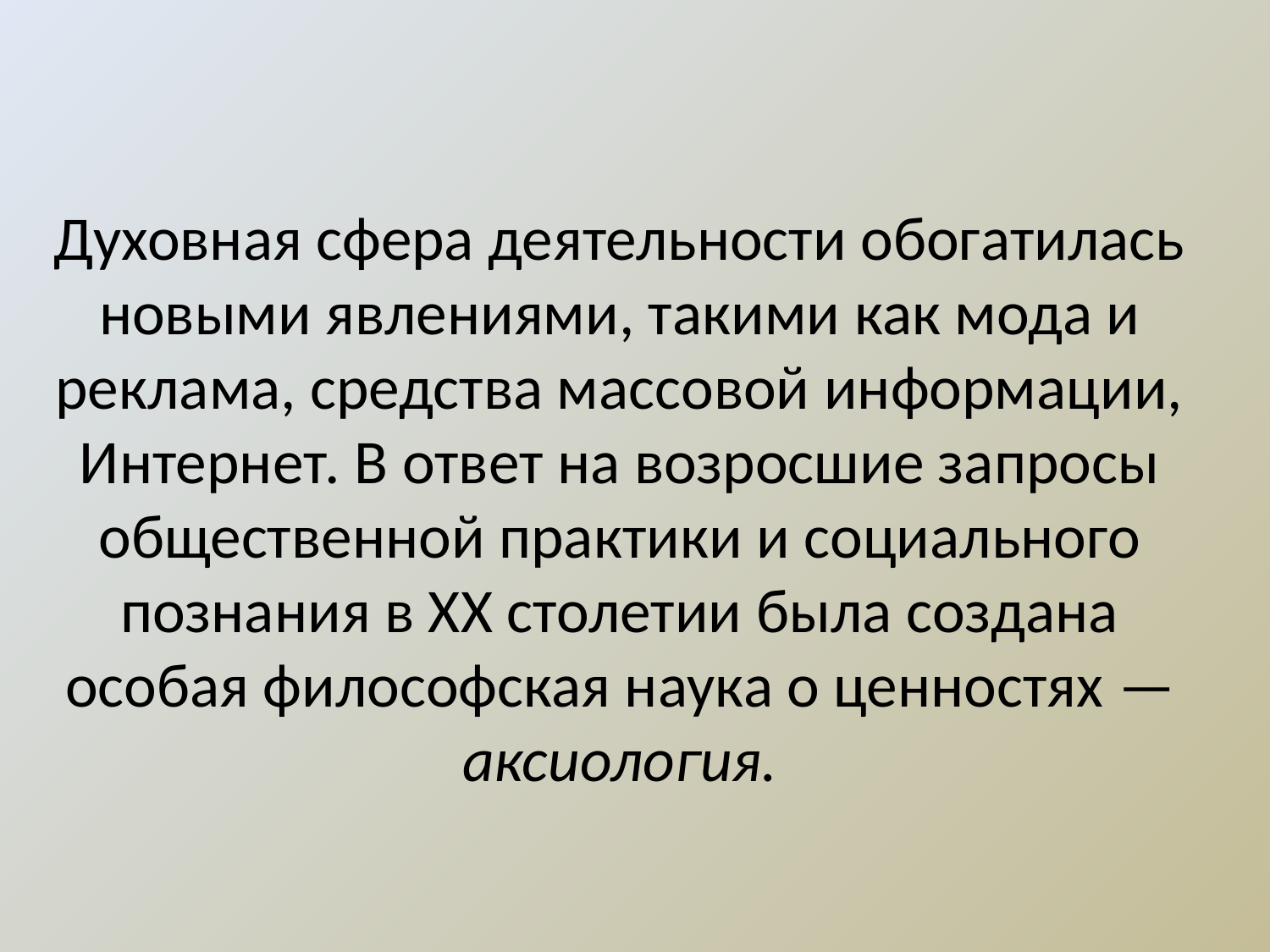

# Духовная сфера деятельности обогатилась новыми явлениями, такими как мода и реклама, средства массовой информации, Интернет. В ответ на возросшие запросы общественной практики и социального познания в XX столетии была создана особая философская наука о ценностях — аксиология.